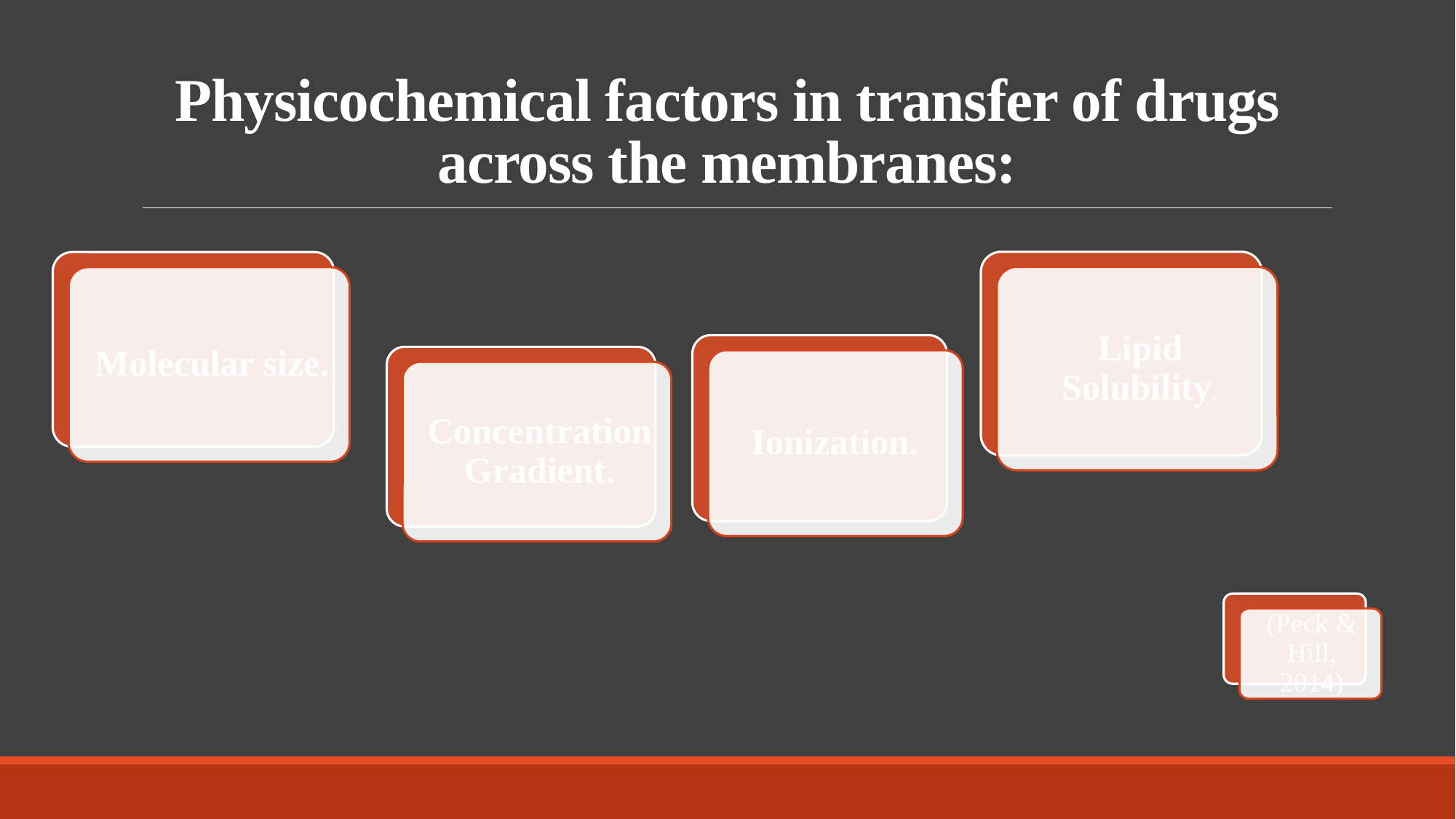

# Physicochemical factors in transfer of drugs across the membranes:
Molecular size.
Concentration Gradient.
Ionization.
Lipid Solubility.
(Peck & Hill, 2014)